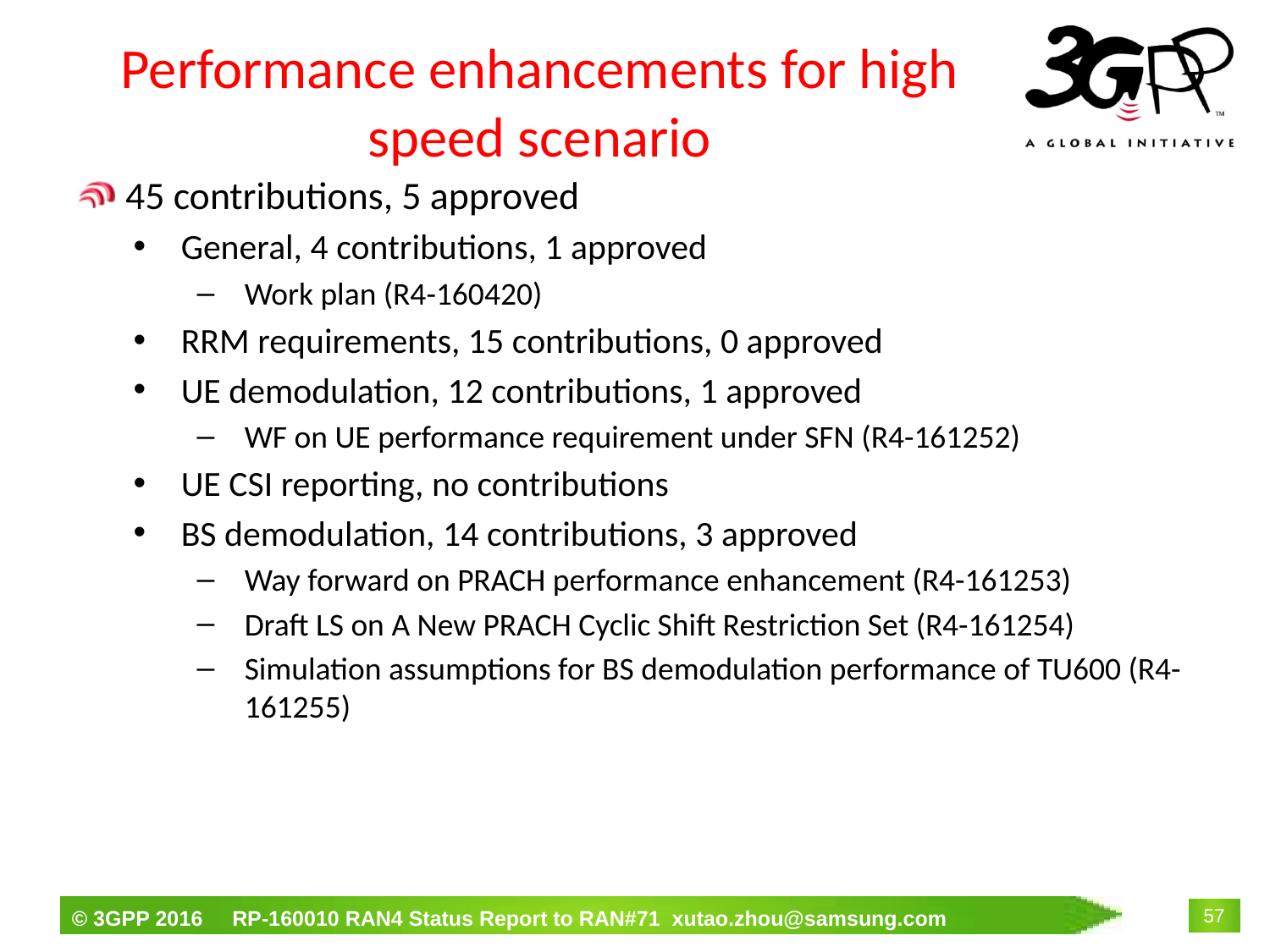

# Performance enhancements for high speed scenario
45 contributions, 5 approved
General, 4 contributions, 1 approved
Work plan (R4-160420)
RRM requirements, 15 contributions, 0 approved
UE demodulation, 12 contributions, 1 approved
WF on UE performance requirement under SFN (R4-161252)
UE CSI reporting, no contributions
BS demodulation, 14 contributions, 3 approved
Way forward on PRACH performance enhancement (R4-161253)
Draft LS on A New PRACH Cyclic Shift Restriction Set (R4-161254)
Simulation assumptions for BS demodulation performance of TU600 (R4-161255)